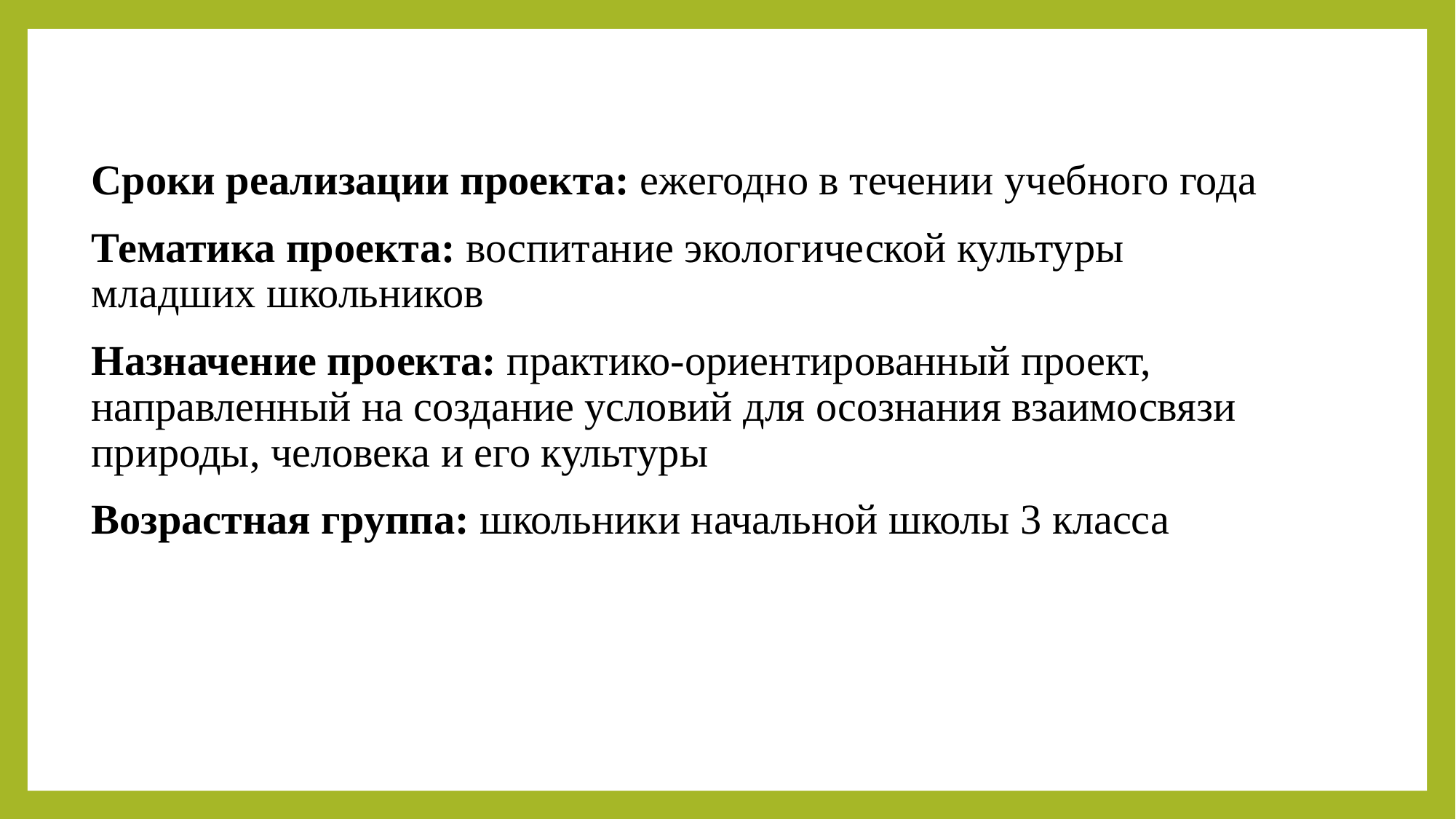

Сроки реализации проекта: ежегодно в течении учебного года
Тематика проекта: воспитание экологической культуры младших школьников
Назначение проекта: практико-ориентированный проект, направленный на создание условий для осознания взаимосвязи природы, человека и его культуры
Возрастная группа: школьники начальной школы 3 класса